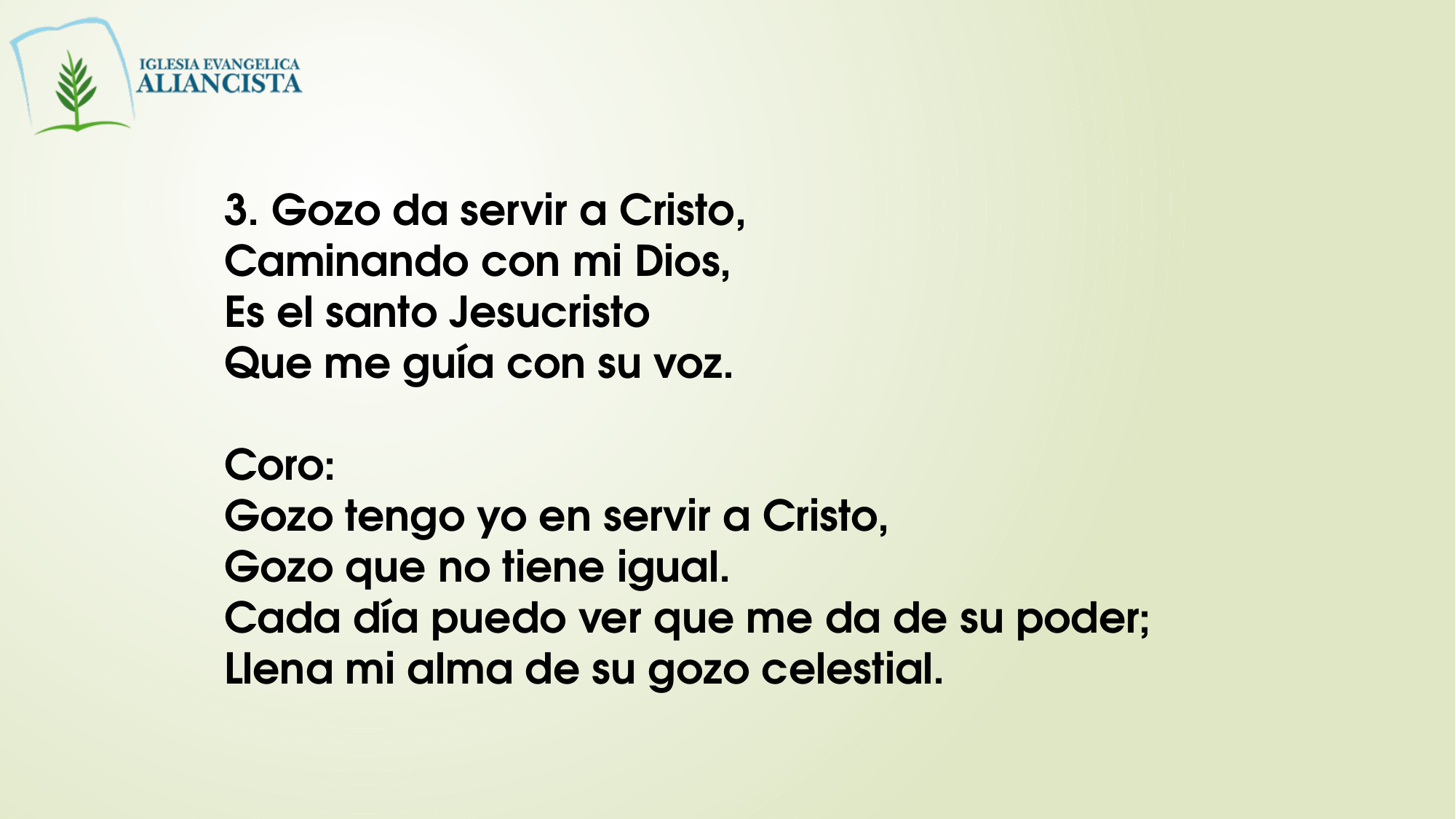

3. Gozo da servir a Cristo,
Caminando con mi Dios,
Es el santo Jesucristo
Que me guía con su voz.

Coro:
Gozo tengo yo en servir a Cristo,
Gozo que no tiene igual.
Cada día puedo ver que me da de su poder;
Llena mi alma de su gozo celestial.